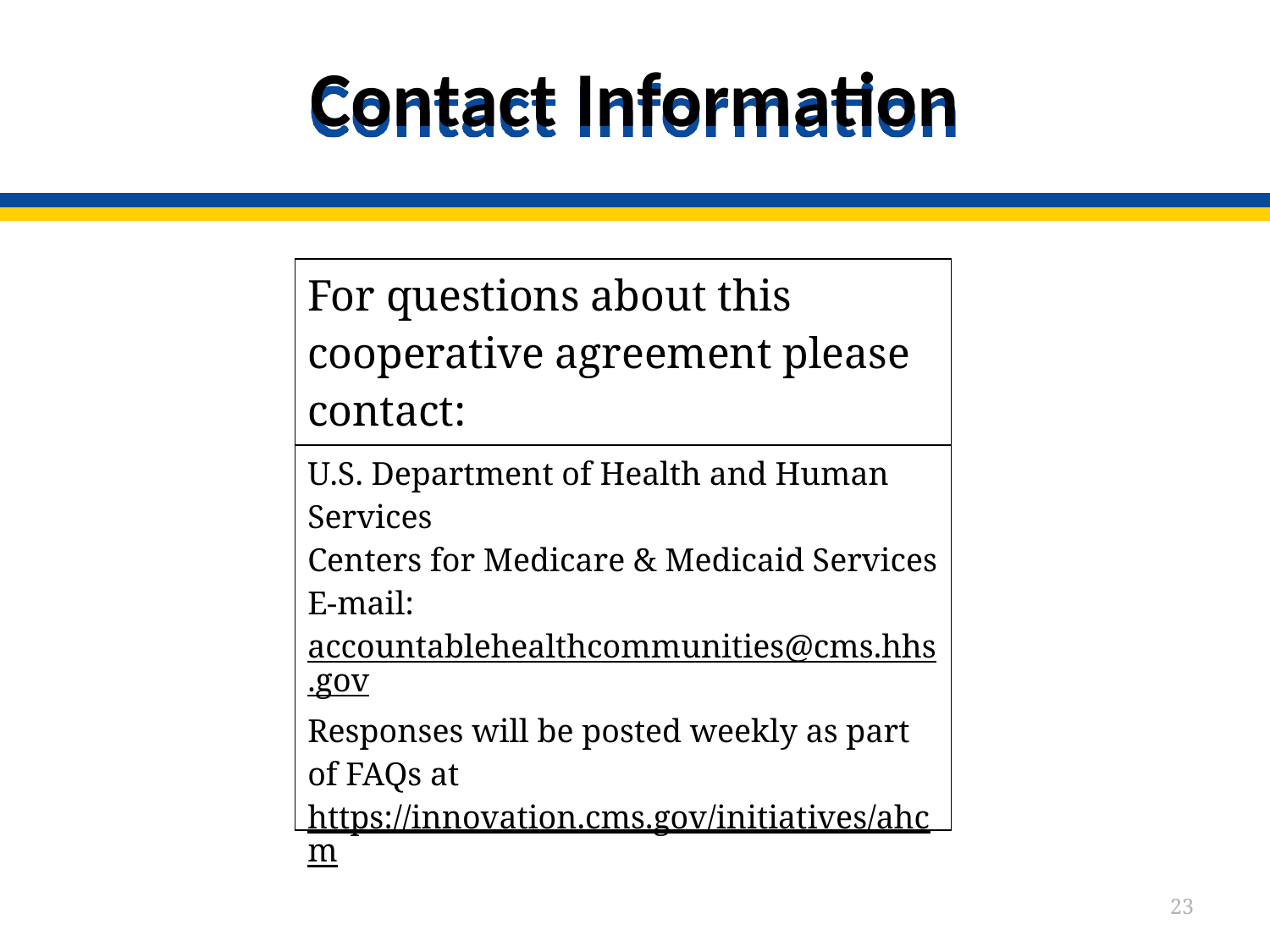

# Contact Information
| For questions about this cooperative agreement please contact: |
| --- |
| U.S. Department of Health and Human Services Centers for Medicare & Medicaid Services E-mail: accountablehealthcommunities@cms.hhs.gov Responses will be posted weekly as part of FAQs at https://innovation.cms.gov/initiatives/ahcm |
23